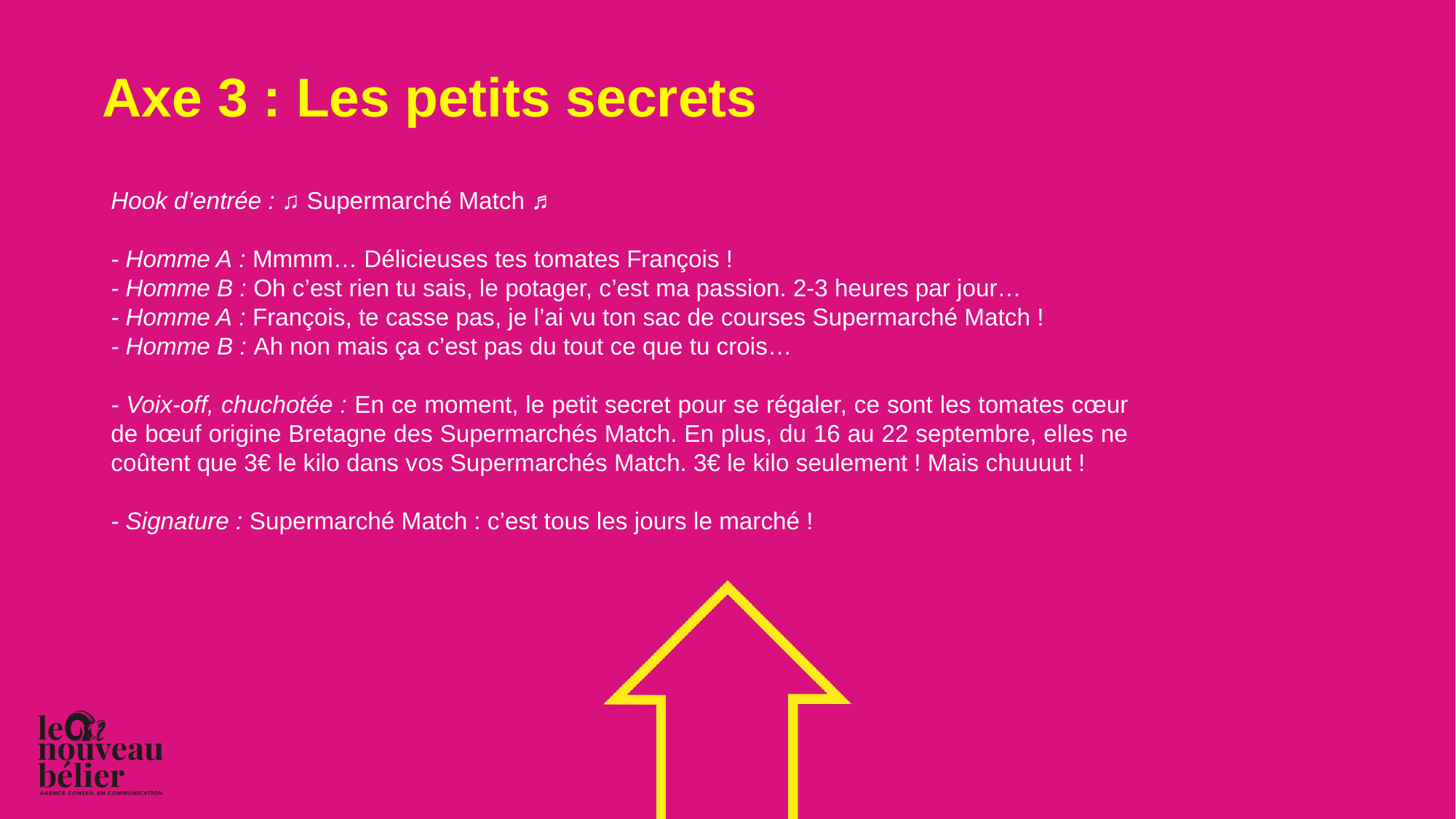

Axe 3 : Les petits secrets

Hook d’entrée : ♫ Supermarché Match ♬

- Homme A : Mmmm… Délicieuses tes tomates François !
- Homme B : Oh c’est rien tu sais, le potager, c’est ma passion. 2-3 heures par jour…
- Homme A : François, te casse pas, je l’ai vu ton sac de courses Supermarché Match !
- Homme B : Ah non mais ça c’est pas du tout ce que tu crois…

- Voix-off, chuchotée : En ce moment, le petit secret pour se régaler, ce sont les tomates cœur de bœuf origine Bretagne des Supermarchés Match. En plus, du 16 au 22 septembre, elles ne coûtent que 3€ le kilo dans vos Supermarchés Match. 3€ le kilo seulement ! Mais chuuuut !

- Signature : Supermarché Match : c’est tous les jours le marché !